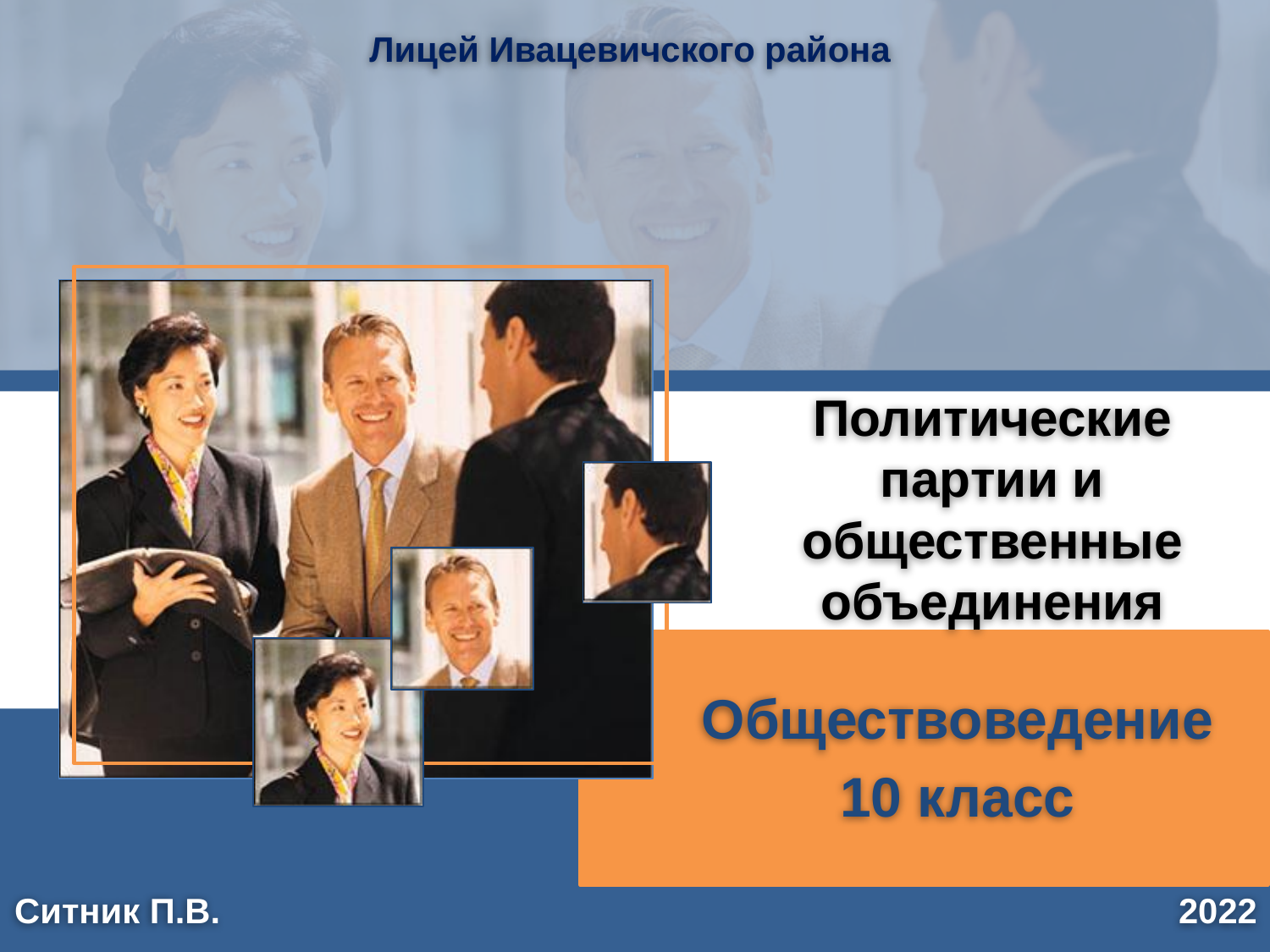

Лицей Ивацевичского района
# Политические партии и общественные объединения
Обществоведение
10 класс
2022
Ситник П.В.